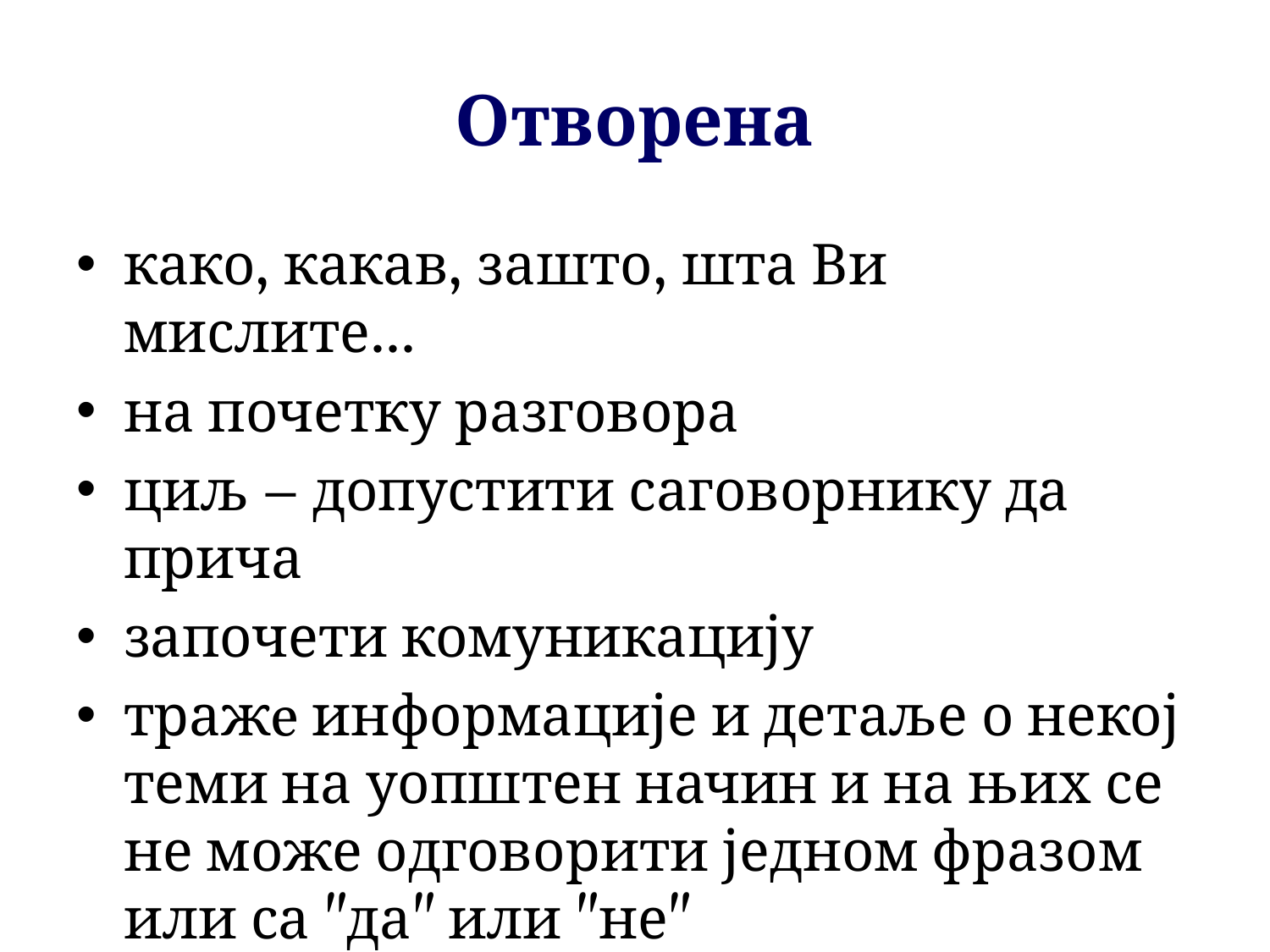

# Отворена
како, какав, зашто, шта Ви мислите...
на почетку разговора
циљ – допустити саговорнику да прича
започети комуникацију
тражe информације и детаље о некој теми на уопштен начин и на њих се не може одговорити једном фразом или са "да" или "не"